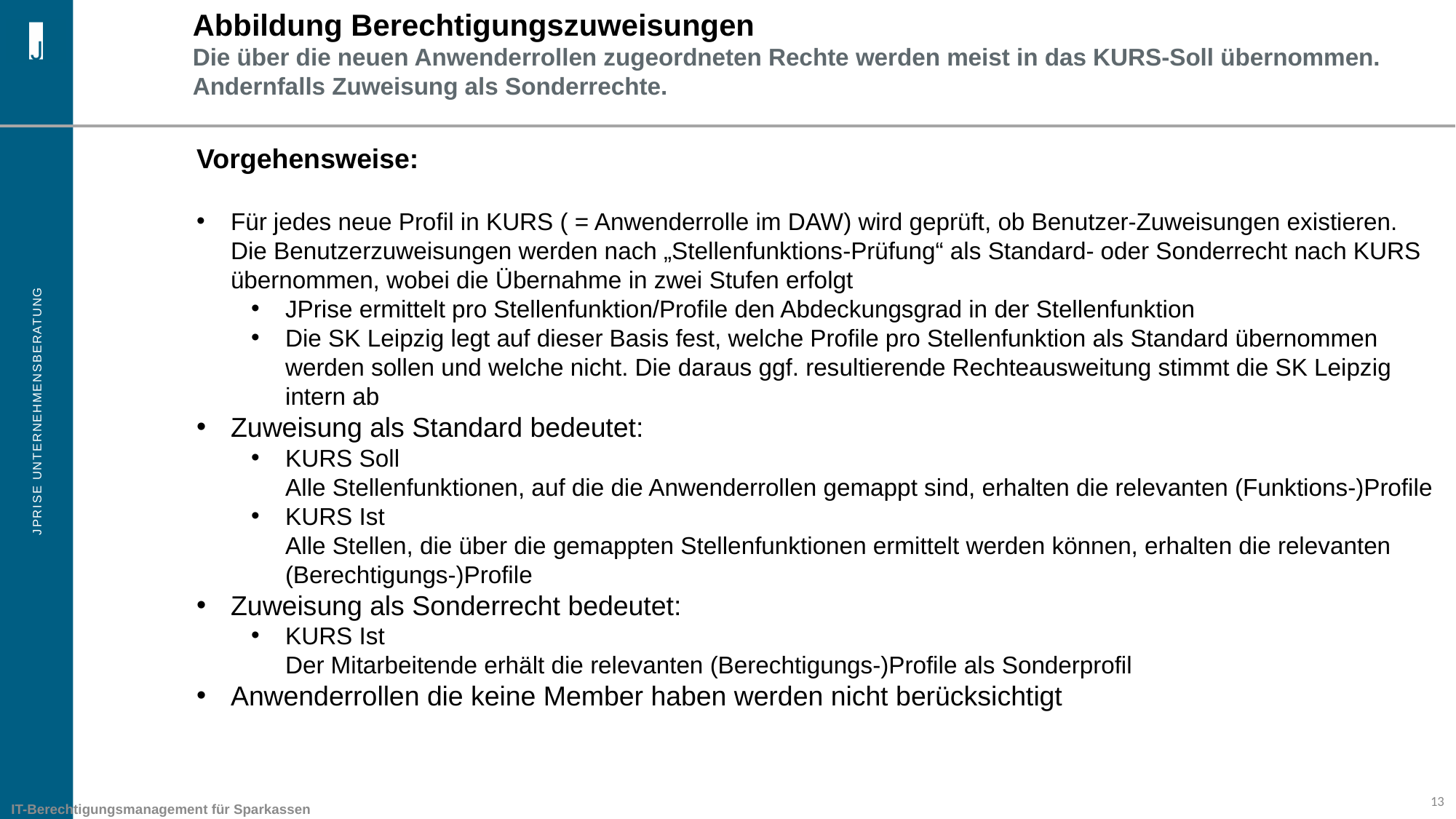

Abbildung Berechtigungszuweisungen
Die über die neuen Anwenderrollen zugeordneten Rechte werden meist in das KURS-Soll übernommen. Andernfalls Zuweisung als Sonderrechte.

Vorgehensweise:

Für jedes neue Profil in KURS ( = Anwenderrolle im DAW) wird geprüft, ob Benutzer-Zuweisungen existieren.
Die Benutzerzuweisungen werden nach „Stellenfunktions-Prüfung“ als Standard- oder Sonderrecht nach KURS übernommen, wobei die Übernahme in zwei Stufen erfolgt
JPrise ermittelt pro Stellenfunktion/Profile den Abdeckungsgrad in der Stellenfunktion
Die SK Leipzig legt auf dieser Basis fest, welche Profile pro Stellenfunktion als Standard übernommen werden sollen und welche nicht. Die daraus ggf. resultierende Rechteausweitung stimmt die SK Leipzig intern ab
Zuweisung als Standard bedeutet:
KURS Soll
Alle Stellenfunktionen, auf die die Anwenderrollen gemappt sind, erhalten die relevanten (Funktions-)Profile
KURS Ist
Alle Stellen, die über die gemappten Stellenfunktionen ermittelt werden können, erhalten die relevanten (Berechtigungs-)Profile
Zuweisung als Sonderrecht bedeutet:
KURS Ist
Der Mitarbeitende erhält die relevanten (Berechtigungs-)Profile als Sonderprofil
Anwenderrollen die keine Member haben werden nicht berücksichtigt